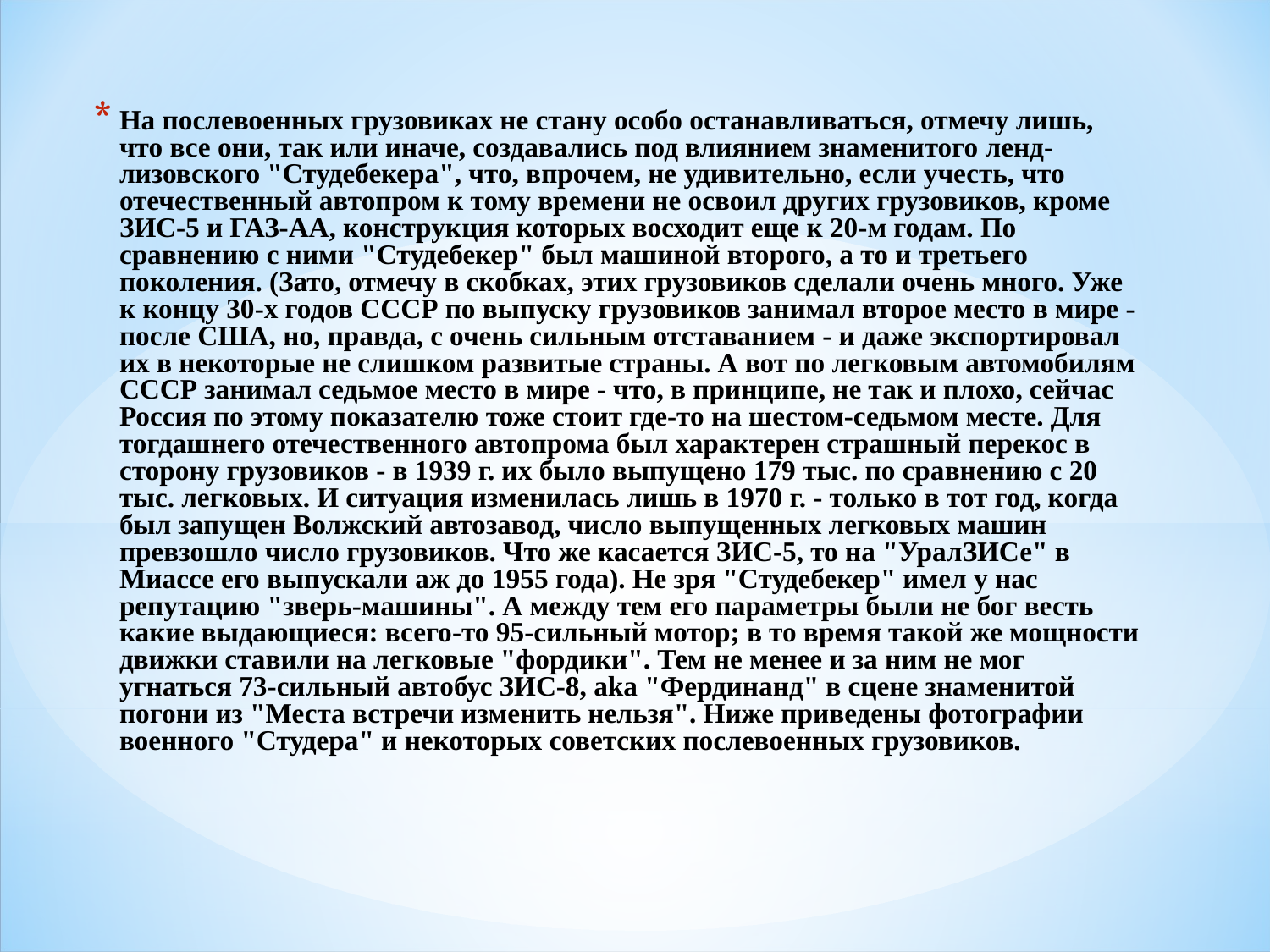

На послевоенных грузовиках не стану особо останавливаться, отмечу лишь, что все они, так или иначе, создавались под влиянием знаменитого ленд-лизовского "Студебекера", что, впрочем, не удивительно, если учесть, что отечественный автопром к тому времени не освоил других грузовиков, кроме ЗИС-5 и ГАЗ-АА, конструкция которых восходит еще к 20-м годам. По сравнению с ними "Студебекер" был машиной второго, а то и третьего поколения. (Зато, отмечу в скобках, этих грузовиков сделали очень много. Уже к концу 30-х годов СССР по выпуску грузовиков занимал второе место в мире - после США, но, правда, с очень сильным отставанием - и даже экспортировал их в некоторые не слишком развитые страны. А вот по легковым автомобилям СССР занимал седьмое место в мире - что, в принципе, не так и плохо, сейчас Россия по этому показателю тоже стоит где-то на шестом-седьмом месте. Для тогдашнего отечественного автопрома был характерен страшный перекос в сторону грузовиков - в 1939 г. их было выпущено 179 тыс. по сравнению с 20 тыс. легковых. И ситуация изменилась лишь в 1970 г. - только в тот год, когда был запущен Волжский автозавод, число выпущенных легковых машин превзошло число грузовиков. Что же касается ЗИС-5, то на "УралЗИСе" в Миассе его выпускали аж до 1955 года). Не зря "Студебекер" имел у нас репутацию "зверь-машины". А между тем его параметры были не бог весть какие выдающиеся: всего-то 95-сильный мотор; в то время такой же мощности движки ставили на легковые "фордики". Тем не менее и за ним не мог угнаться 73-сильный автобус ЗИС-8, aka "Фердинанд" в сцене знаменитой погони из "Места встречи изменить нельзя". Ниже приведены фотографии военного "Студера" и некоторых советских послевоенных грузовиков.